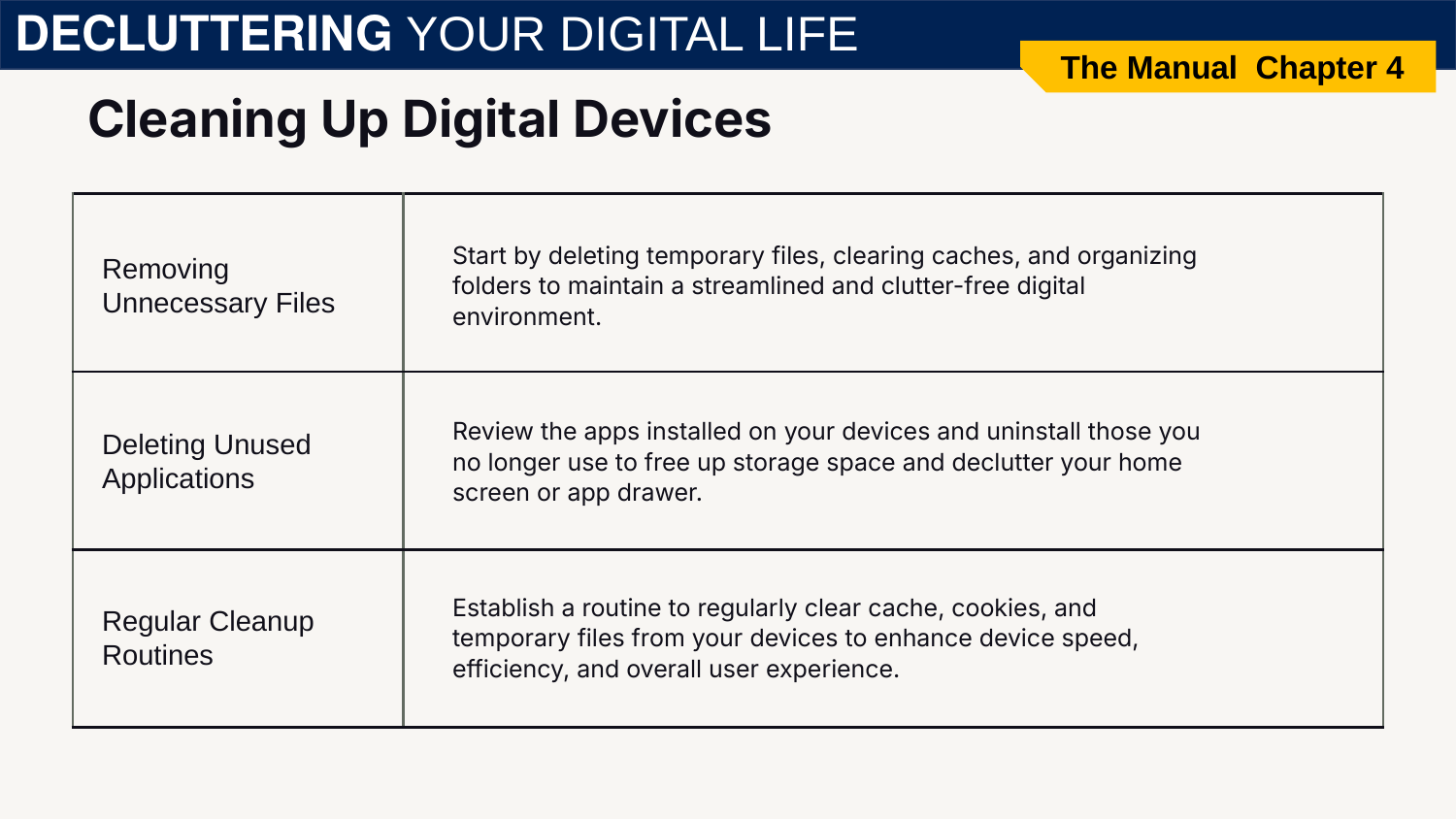

DECLUTTERING YOUR DIGITAL LIFE
The Manual  Chapter 4

# Cleaning Up Digital Devices
|  |  |
| --- | --- |
|  |  |
|  |  |
Start by deleting temporary files, clearing caches, and organizing folders to maintain a streamlined and clutter-free digital environment.
Removing Unnecessary Files
Review the apps installed on your devices and uninstall those you no longer use to free up storage space and declutter your home screen or app drawer.
Deleting Unused Applications
Establish a routine to regularly clear cache, cookies, and temporary files from your devices to enhance device speed, efficiency, and overall user experience.
Regular Cleanup Routines